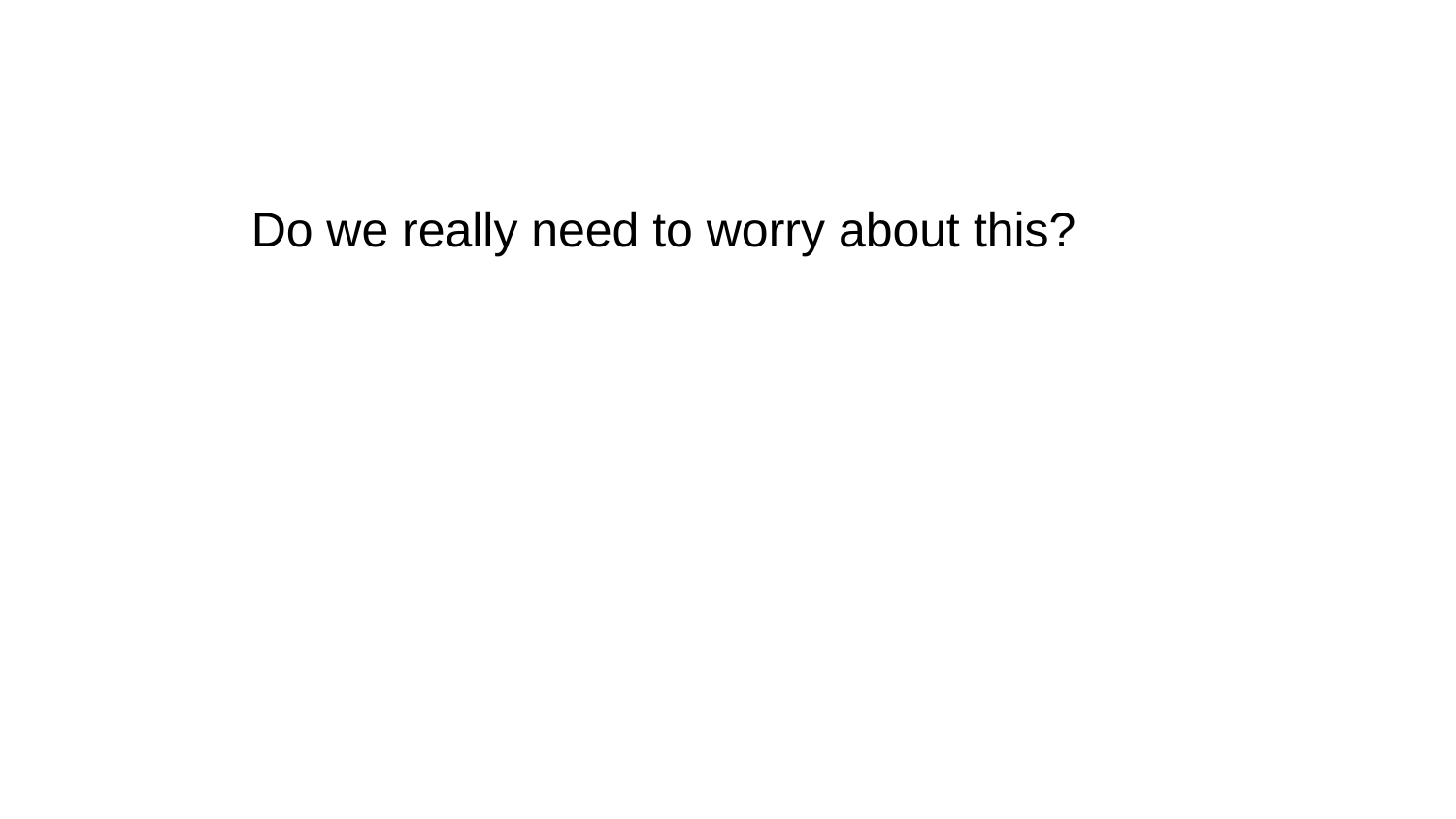

Do we really need to worry about this?